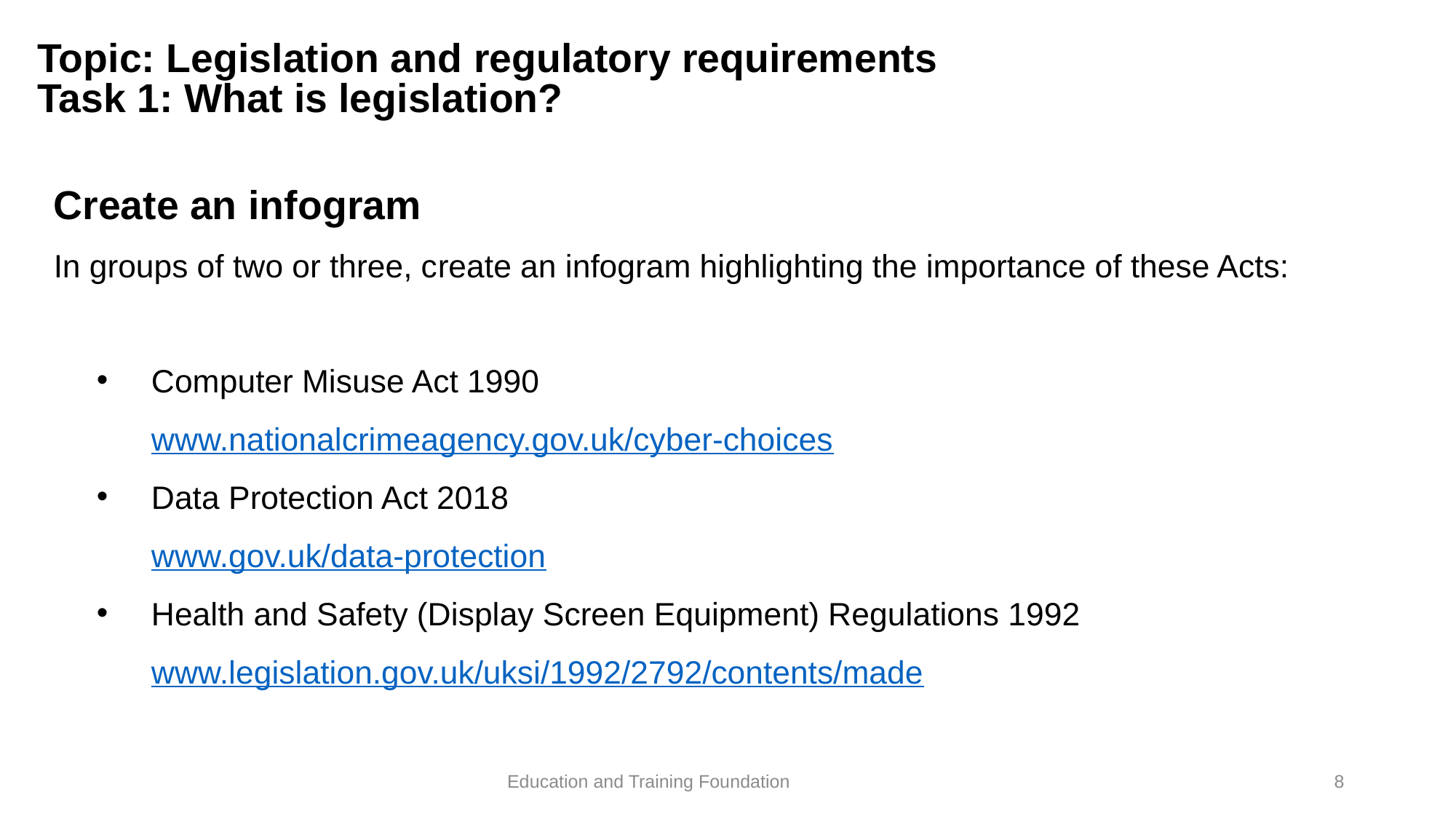

# Topic: Legislation and regulatory requirements Task 1: What is legislation?
Create an infogram
In groups of two or three, create an infogram highlighting the importance of these Acts:

Computer Misuse Act 1990
www.nationalcrimeagency.gov.uk/cyber-choices
Data Protection Act 2018
www.gov.uk/data-protection
Health and Safety (Display Screen Equipment) Regulations 1992 www.legislation.gov.uk/uksi/1992/2792/contents/made

8
Education and Training Foundation